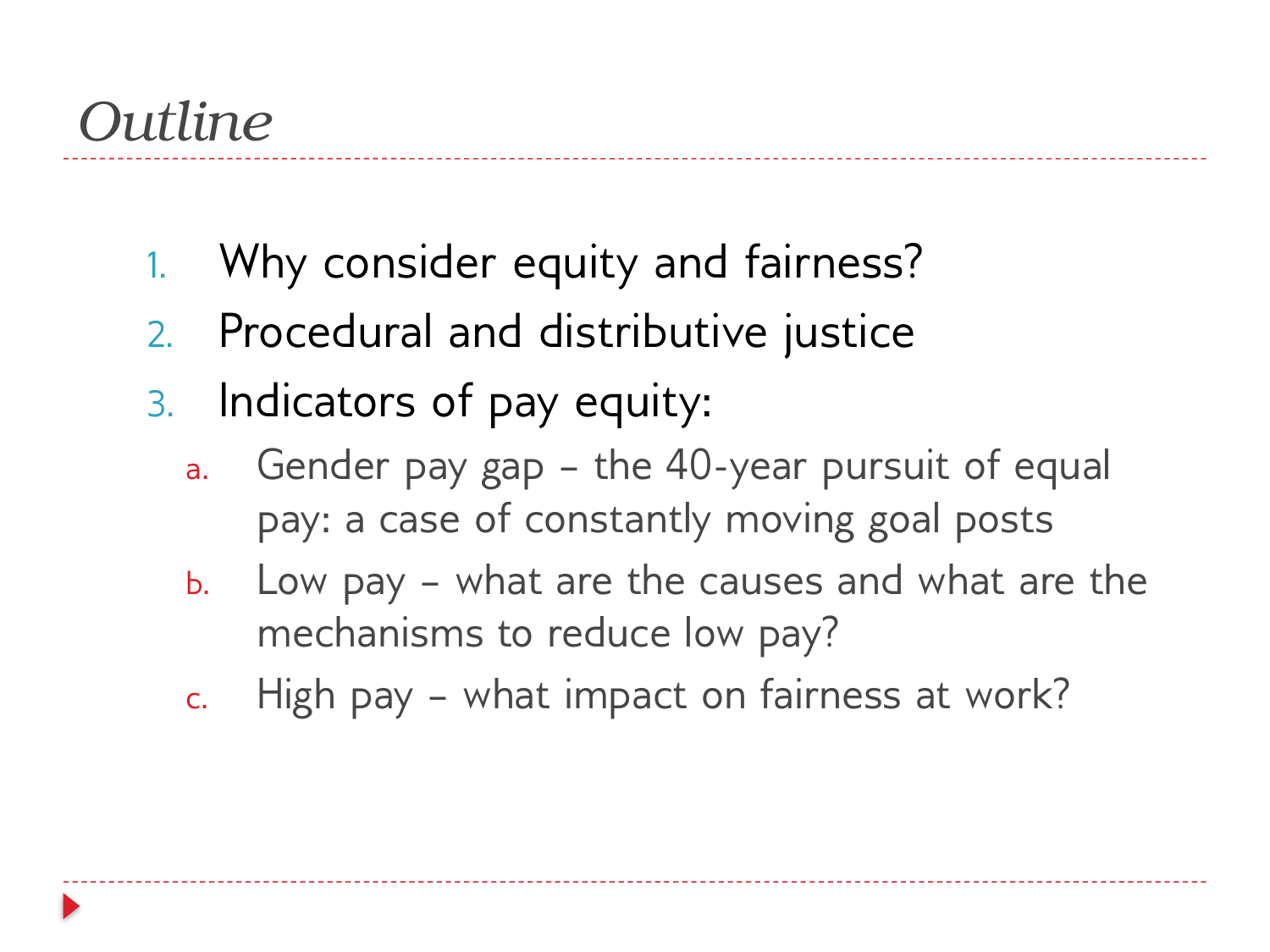

# Outline
Why consider equity and fairness?
Procedural and distributive justice
Indicators of pay equity:
Gender pay gap – the 40-year pursuit of equal pay: a case of constantly moving goal posts
Low pay – what are the causes and what are the mechanisms to reduce low pay?
High pay – what impact on fairness at work?